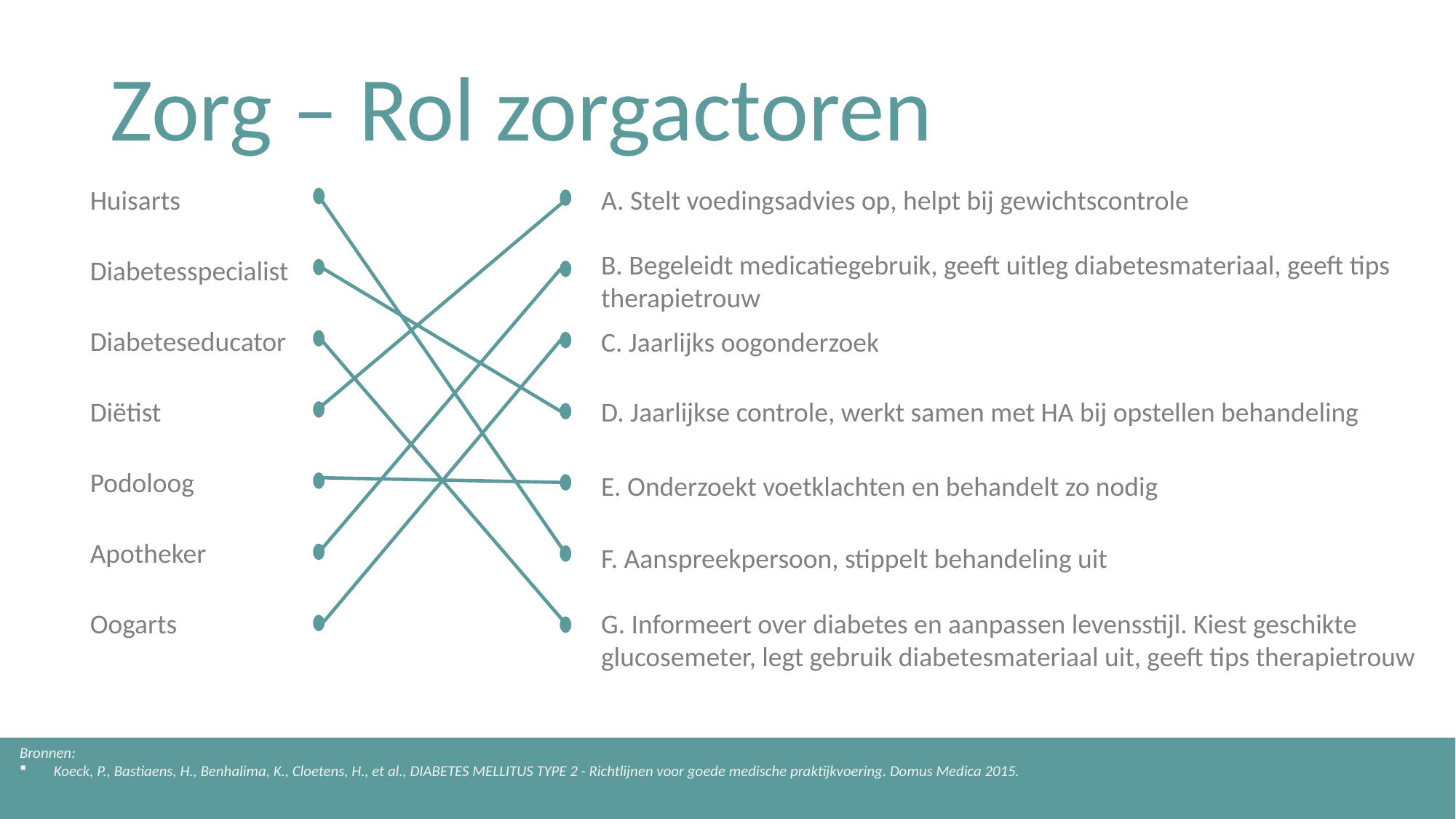

# Zorg – Rol zorgactoren
Huisarts
A. Stelt voedingsadvies op, helpt bij gewichtscontrole

B. Begeleidt medicatiegebruik, geeft uitleg diabetesmateriaal, geeft tips therapietrouw
Diabetesspecialist

Diabeteseducator
C. Jaarlijks oogonderzoek

Diëtist
D. Jaarlijkse controle, werkt samen met HA bij opstellen behandeling

Podoloog
E. Onderzoekt voetklachten en behandelt zo nodig

Apotheker
F. Aanspreekpersoon, stippelt behandeling uit

Oogarts
G. Informeert over diabetes en aanpassen levensstijl. Kiest geschikte glucosemeter, legt gebruik diabetesmateriaal uit, geeft tips therapietrouw

Bronnen:
Koeck, P., Bastiaens, H., Benhalima, K., Cloetens, H., et al., DIABETES MELLITUS TYPE 2 - Richtlijnen voor goede medische praktijkvoering. Domus Medica 2015.